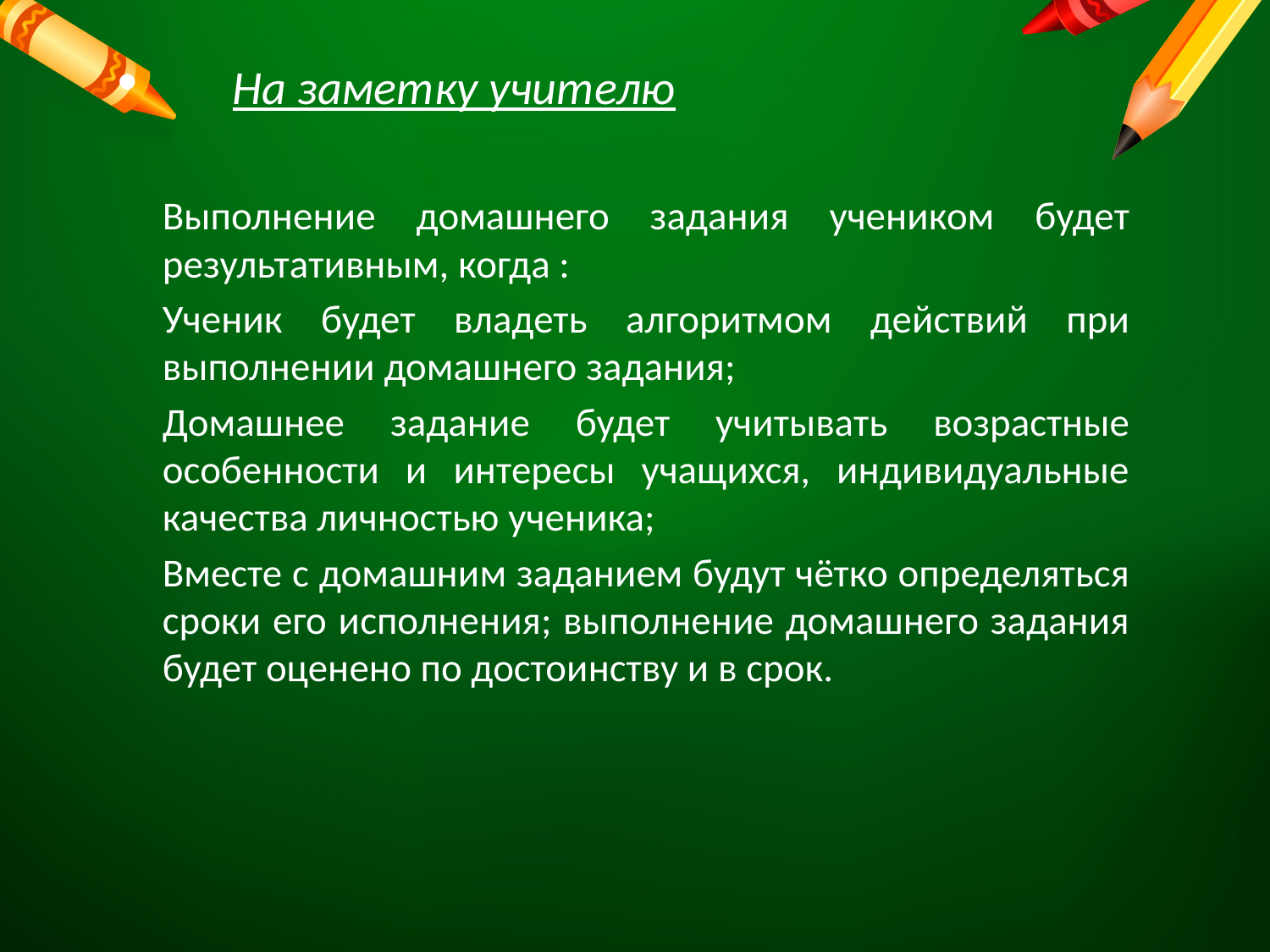

#
	 На заметку учителю

		Выполнение домашнего задания учеником будет результативным, когда :
		Ученик будет владеть алгоритмом действий при выполнении домашнего задания;
		Домашнее задание будет учитывать возрастные особенности и интересы учащихся, индивидуальные качества личностью ученика;
		Вместе с домашним заданием будут чётко определяться сроки его исполнения; выполнение домашнего задания будет оценено по достоинству и в срок.